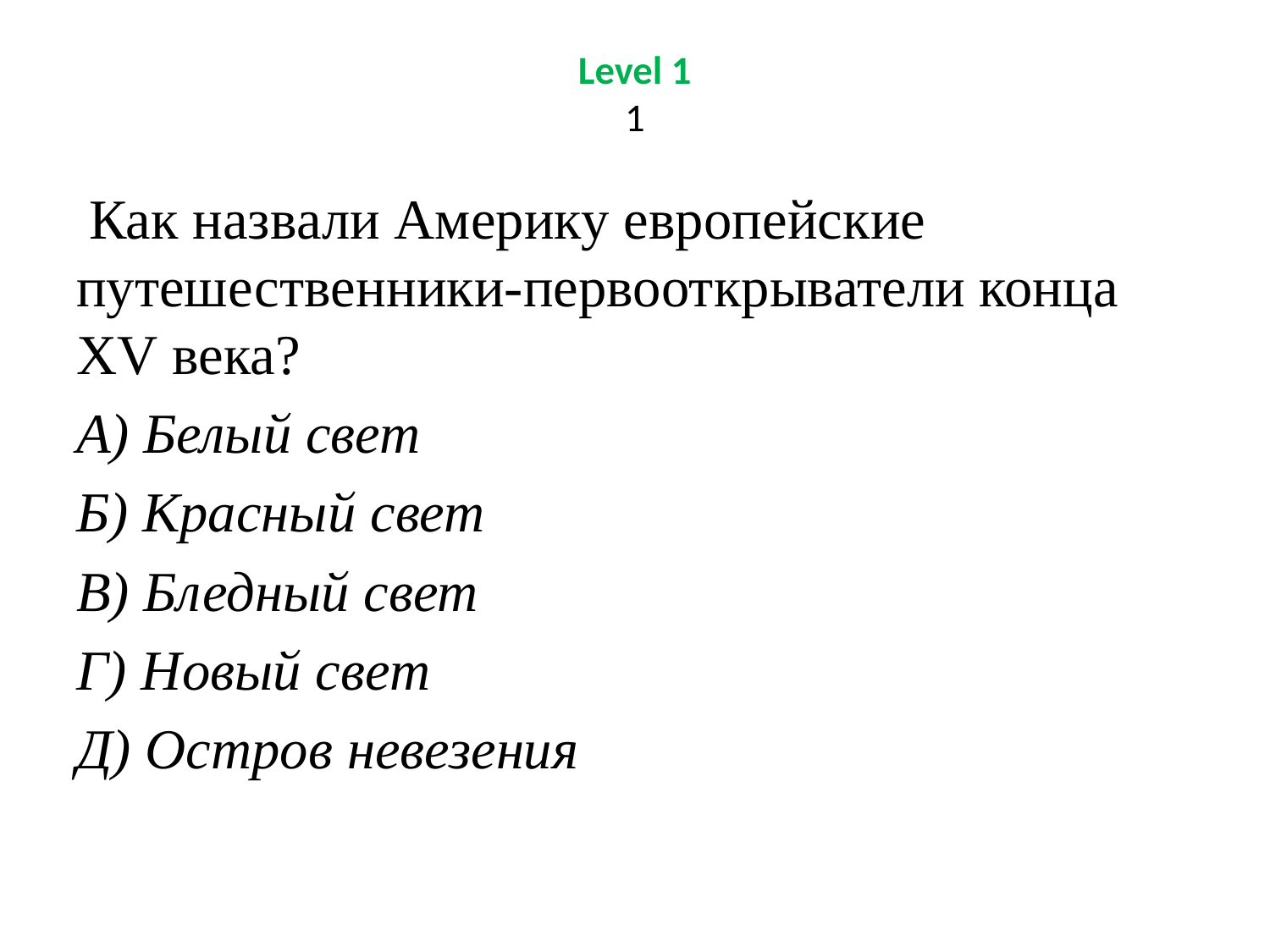

# Level 1 1
 Как назвали Америку европейские путешественники-первооткрыватели конца XV века?
А) Белый свет
Б) Красный свет
В) Бледный свет
Г) Новый свет
Д) Остров невезения